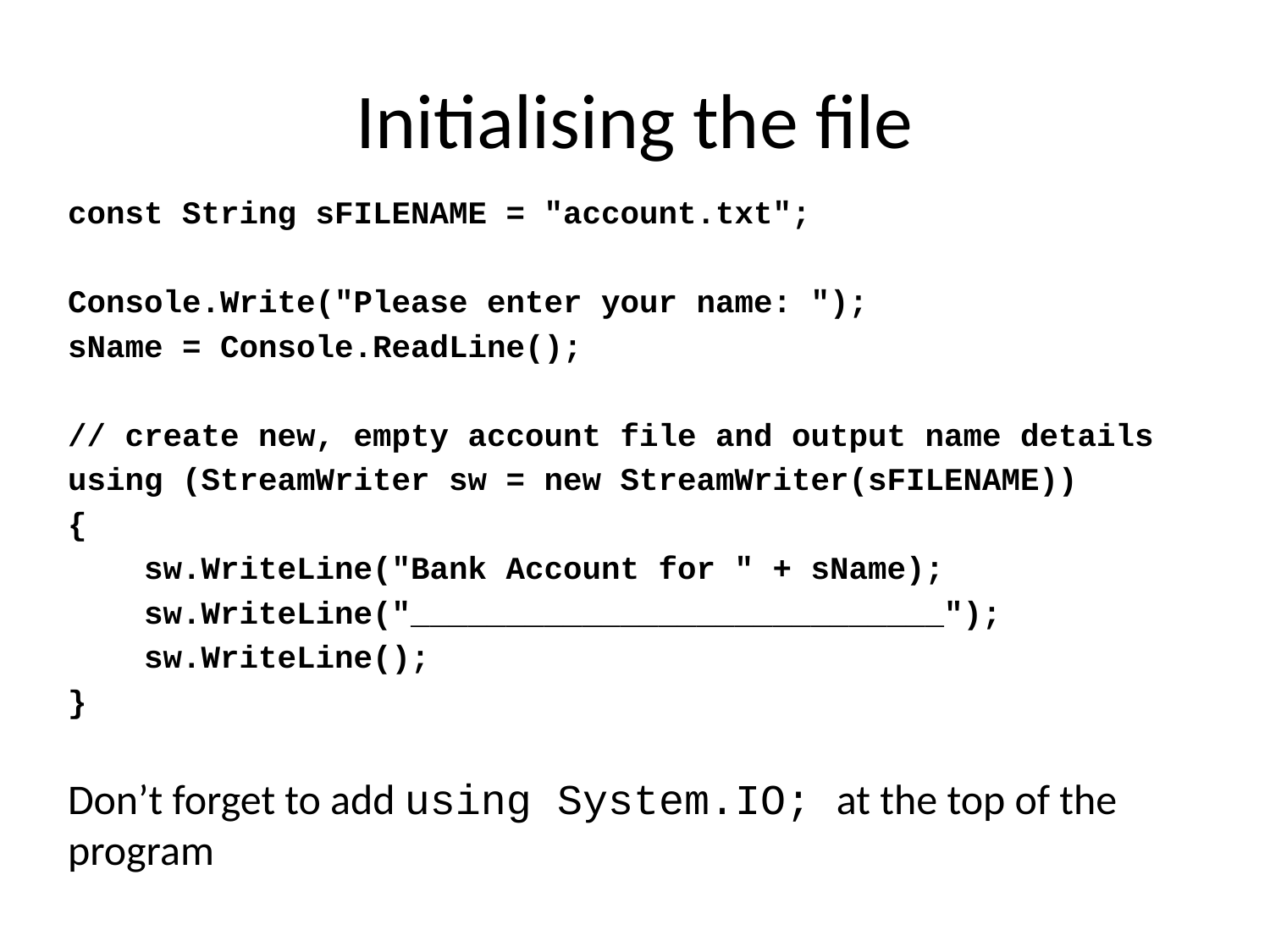

# Initialising the file
const String sFILENAME = "account.txt";

Console.Write("Please enter your name: ");
sName = Console.ReadLine();

// create new, empty account file and output name details
using (StreamWriter sw = new StreamWriter(sFILENAME))
{
    sw.WriteLine("Bank Account for " + sName);
    sw.WriteLine("____________________________");
    sw.WriteLine();
}

Don’t forget to add using System.IO; at the top of the program